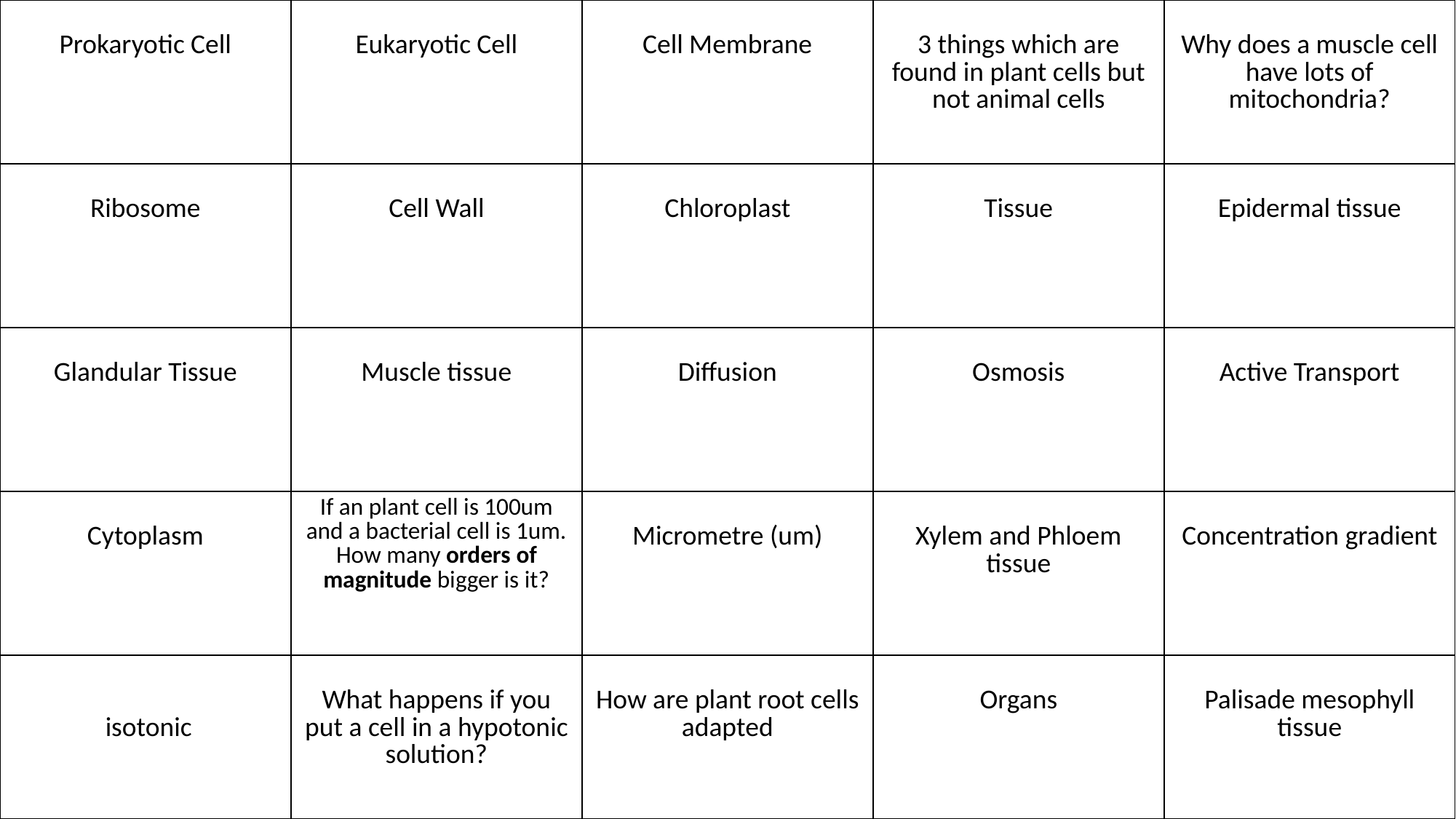

| Prokaryotic Cell | Eukaryotic Cell | Cell Membrane | 3 things which are found in plant cells but not animal cells | Why does a muscle cell have lots of mitochondria? |
| --- | --- | --- | --- | --- |
| Ribosome | Cell Wall | Chloroplast | Tissue | Epidermal tissue |
| Glandular Tissue | Muscle tissue | Diffusion | Osmosis | Active Transport |
| Cytoplasm | If an plant cell is 100um and a bacterial cell is 1um. How many orders of magnitude bigger is it? | Micrometre (um) | Xylem and Phloem tissue | Concentration gradient |
| isotonic | What happens if you put a cell in a hypotonic solution? | How are plant root cells adapted | Organs | Palisade mesophyll tissue |